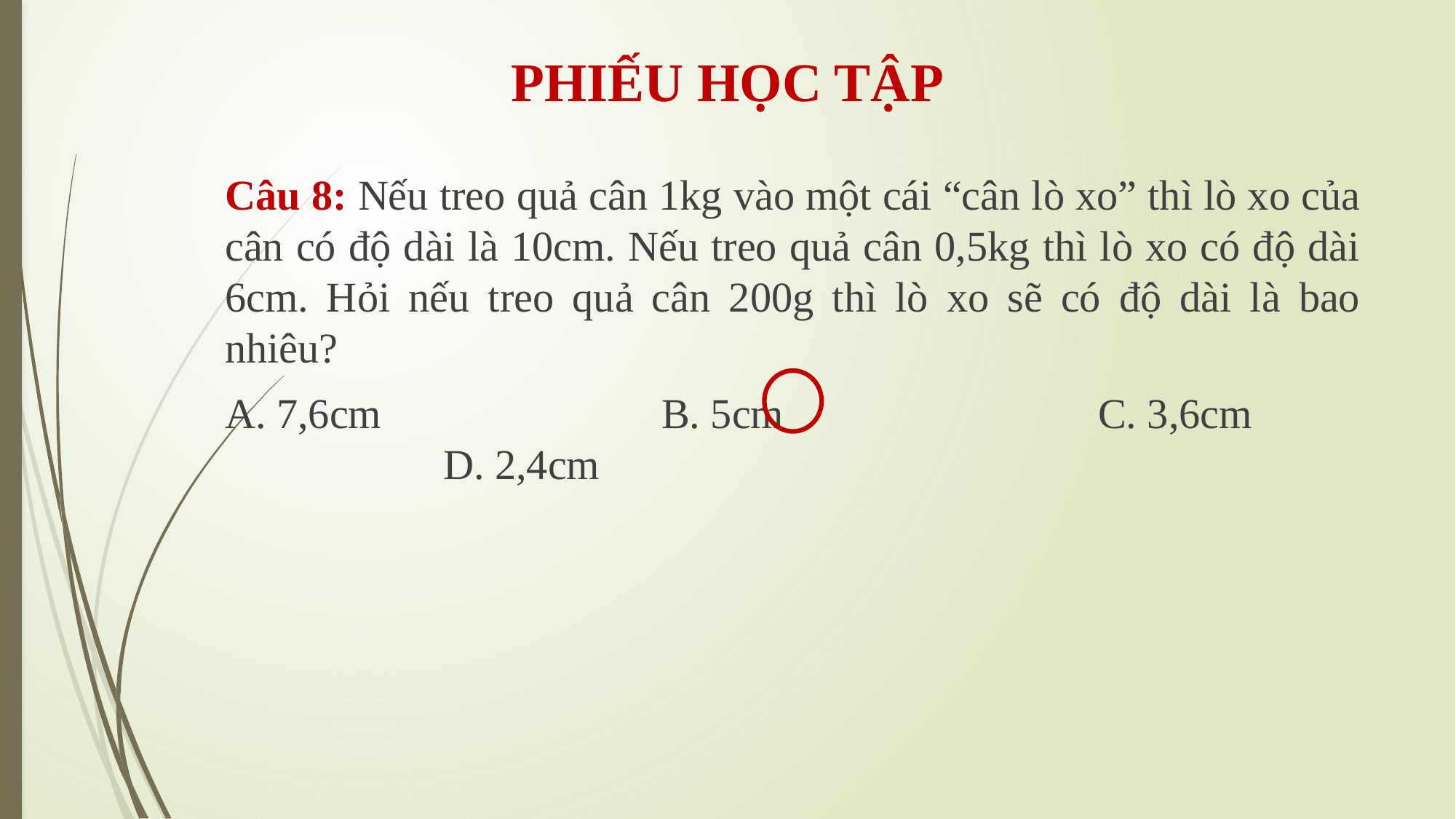

PHIẾU HỌC TẬP

Câu 8: Nếu treo quả cân 1kg vào một cái “cân lò xo” thì lò xo của cân có độ dài là 10cm. Nếu treo quả cân 0,5kg thì lò xo có độ dài 6cm. Hỏi nếu treo quả cân 200g thì lò xo sẽ có độ dài là bao nhiêu?
A. 7,6cm			B. 5cm			C. 3,6cm			D. 2,4cm